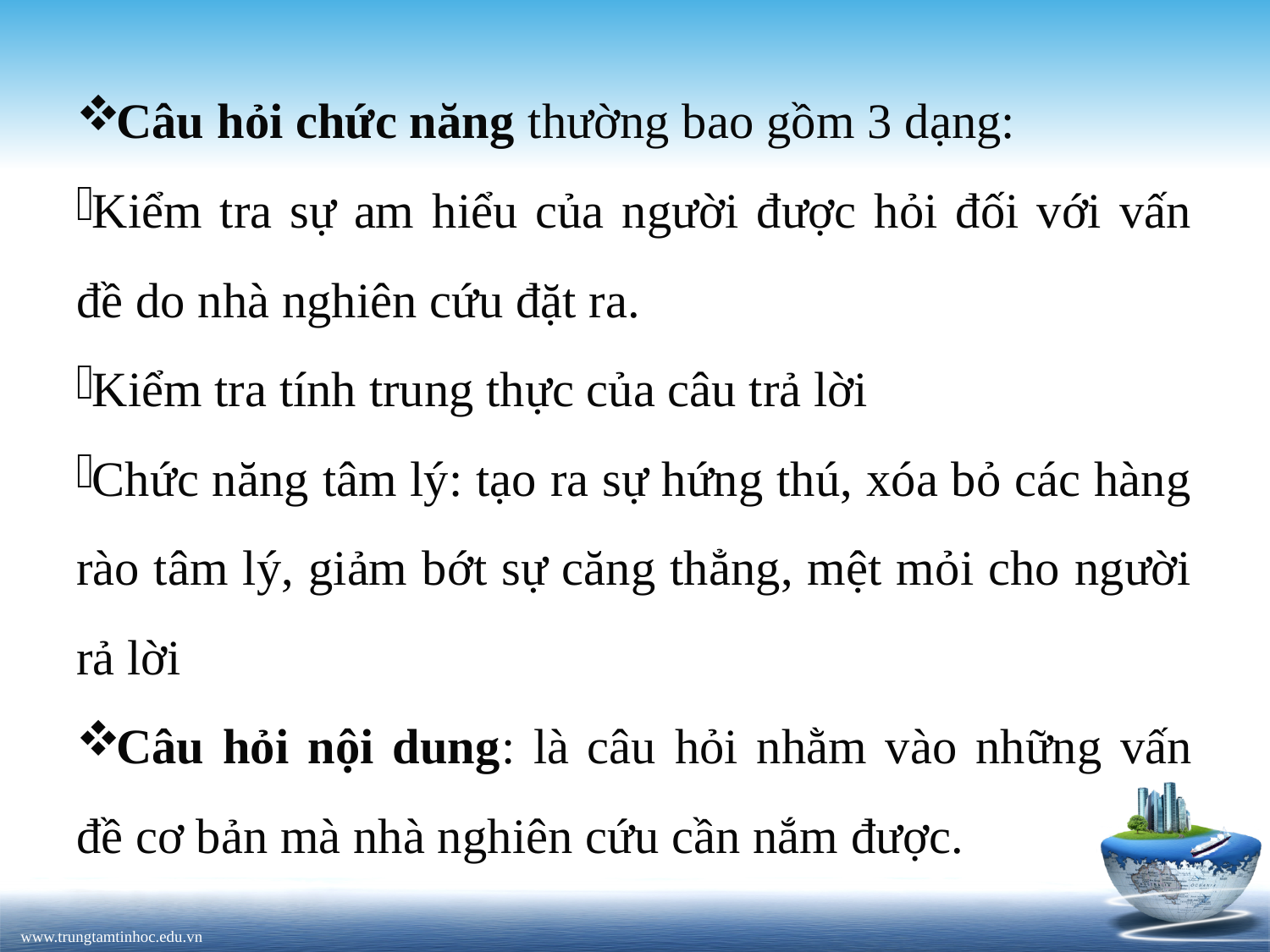

Câu hỏi chức năng thường bao gồm 3 dạng:
Kiểm tra sự am hiểu của người được hỏi đối với vấn đề do nhà nghiên cứu đặt ra.
Kiểm tra tính trung thực của câu trả lời
Chức năng tâm lý: tạo ra sự hứng thú, xóa bỏ các hàng rào tâm lý, giảm bớt sự căng thẳng, mệt mỏi cho người rả lời
Câu hỏi nội dung: là câu hỏi nhằm vào những vấn đề cơ bản mà nhà nghiên cứu cần nắm được.